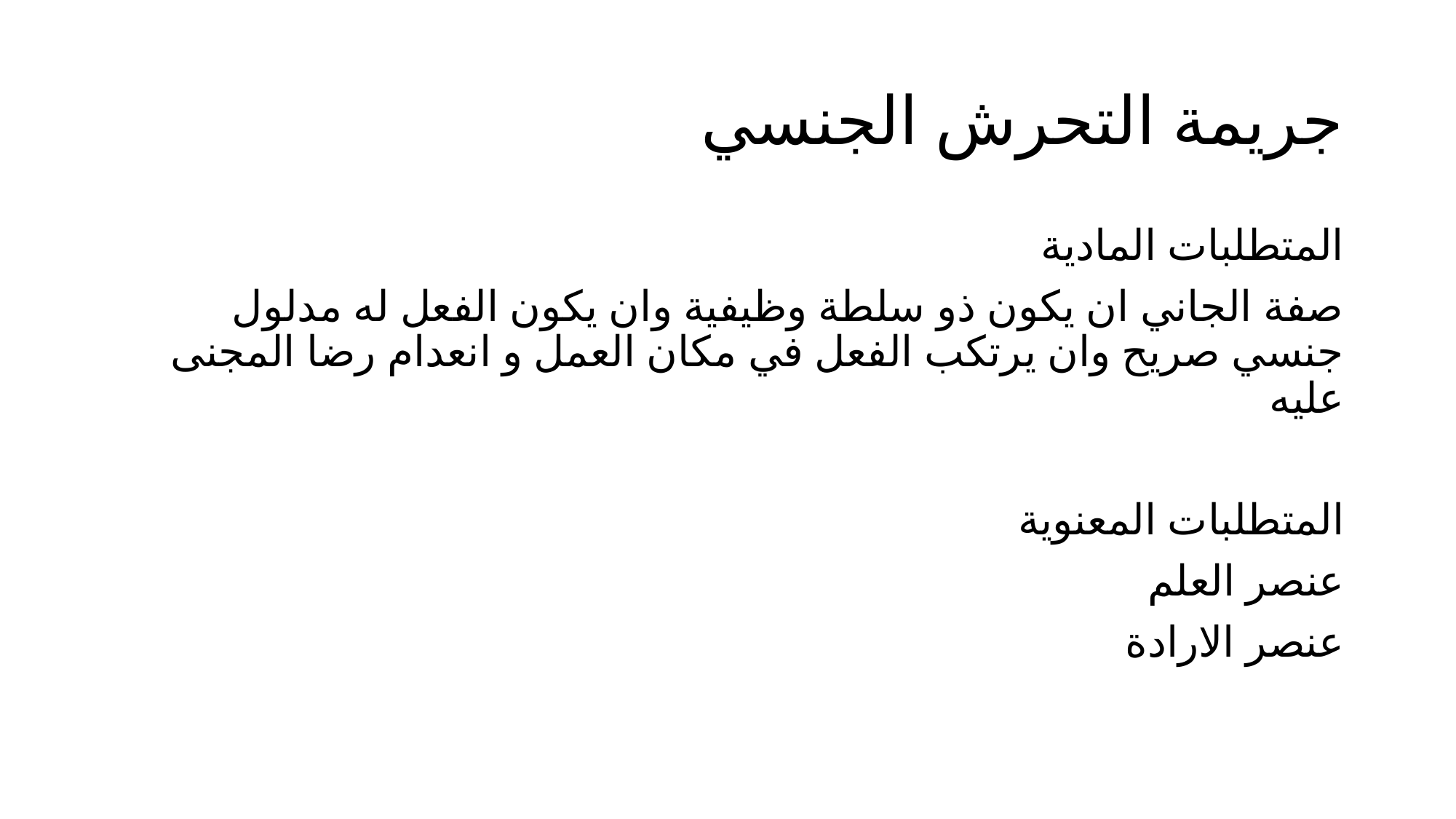

# جريمة التحرش الجنسي
المتطلبات المادية
صفة الجاني ان يكون ذو سلطة وظيفية وان يكون الفعل له مدلول جنسي صريح وان يرتكب الفعل في مكان العمل و انعدام رضا المجنى عليه

المتطلبات المعنوية
عنصر العلم
عنصر الارادة